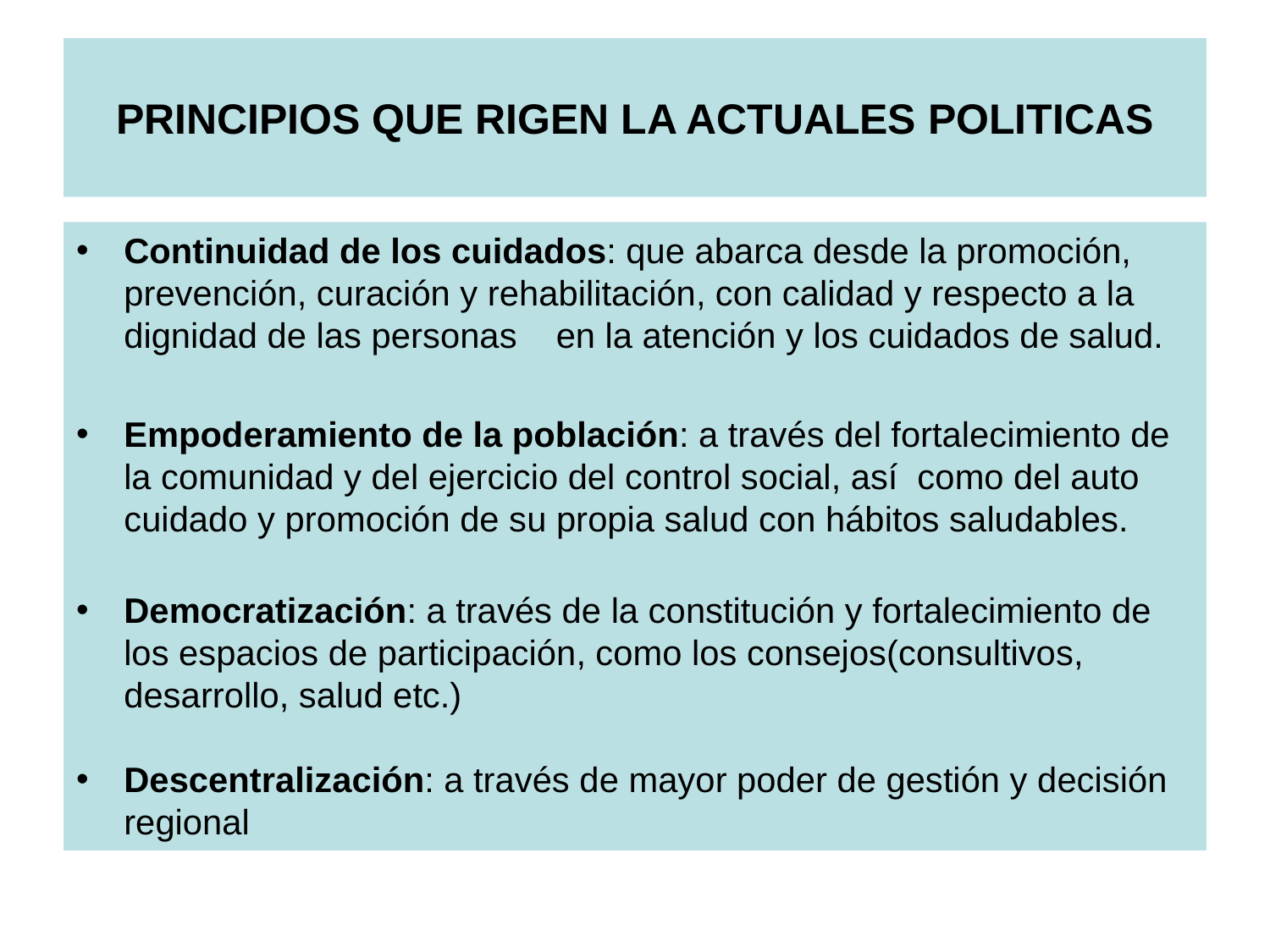

# PRINCIPIOS QUE RIGEN LA ACTUALES POLITICAS
Continuidad de los cuidados: que abarca desde la promoción, prevención, curación y rehabilitación, con calidad y respecto a la dignidad de las personas    en la atención y los cuidados de salud.

Empoderamiento de la población: a través del fortalecimiento de la comunidad y del ejercicio del control social, así  como del auto cuidado y promoción de su propia salud con hábitos saludables.

Democratización: a través de la constitución y fortalecimiento de los espacios de participación, como los consejos(consultivos, desarrollo, salud etc.)

Descentralización: a través de mayor poder de gestión y decisión regional